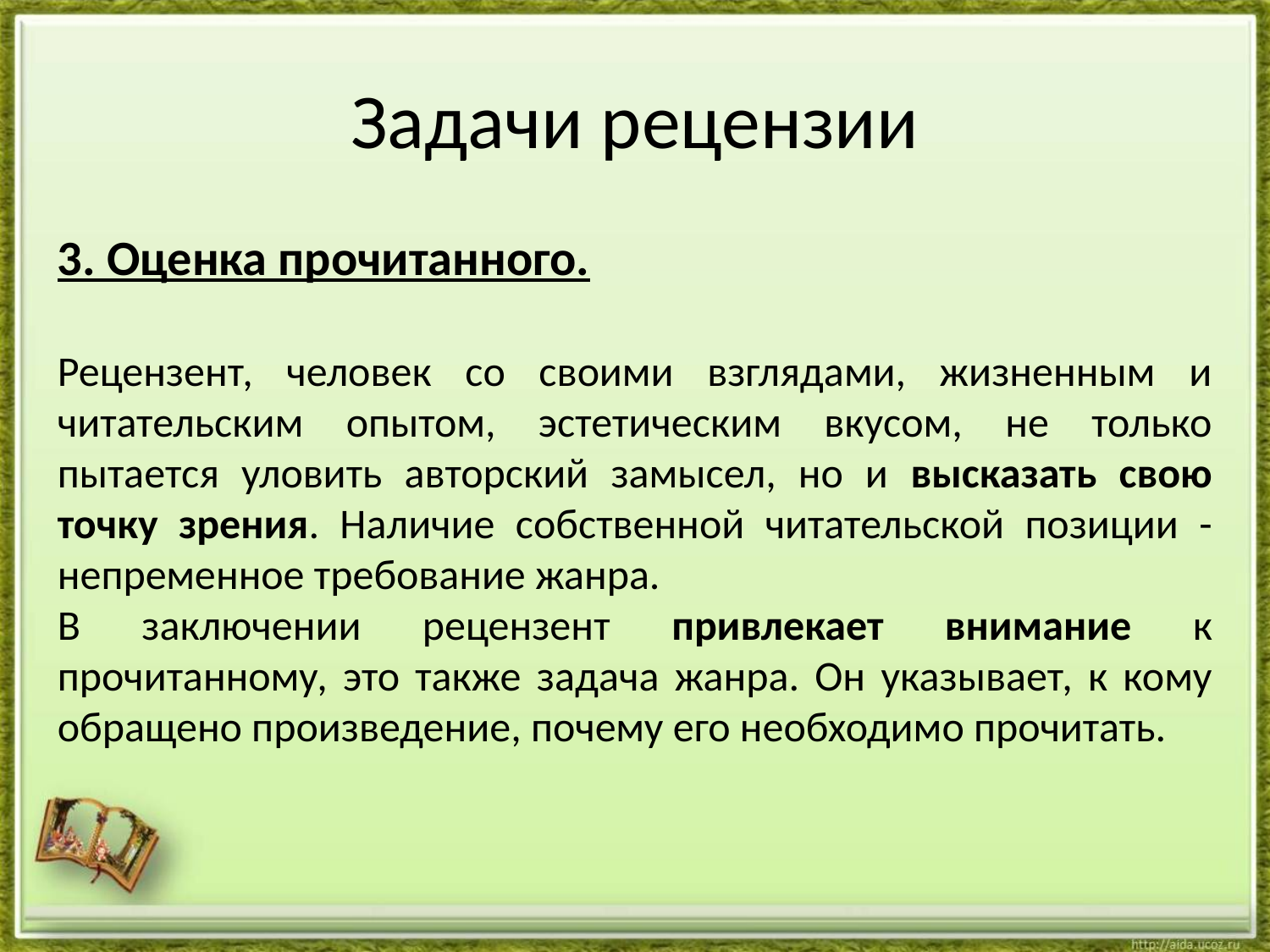

# Задачи рецензии
3. Оценка прочитанного.

Рецензент, человек со своими взглядами, жизненным и читательским опытом, эстетическим вкусом, не только пытается уловить авторский замысел, но и высказать свою точку зрения. Наличие собственной читательской позиции - непременное требование жанра.
В заключении рецензент привлекает внимание к прочитанному, это также задача жанра. Он указывает, к кому обращено произведение, почему его необходимо прочитать.